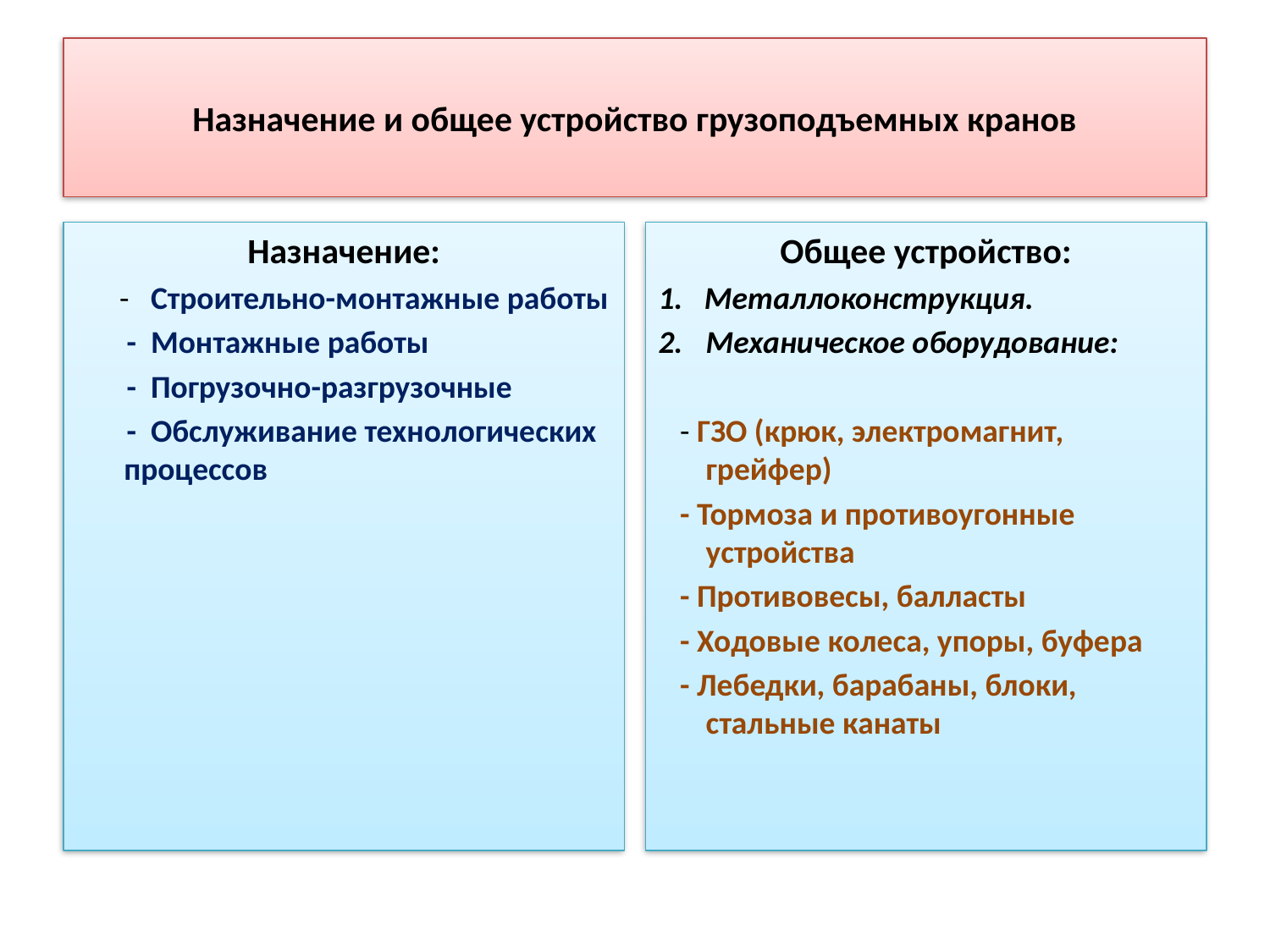

# Назначение и общее устройство грузоподъемных кранов
Назначение:
      -   Строительно-монтажные работы
       -  Монтажные работы
       -  Погрузочно-разгрузочные
       -  Обслуживание технологических процессов

Общее устройство:
1.   Металлоконструкция.
Механическое оборудование:

   - ГЗО (крюк, электромагнит, грейфер)
   - Тормоза и противоугонные устройства
   - Противовесы, балласты
   - Ходовые колеса, упоры, буфера
   - Лебедки, барабаны, блоки, стальные канаты